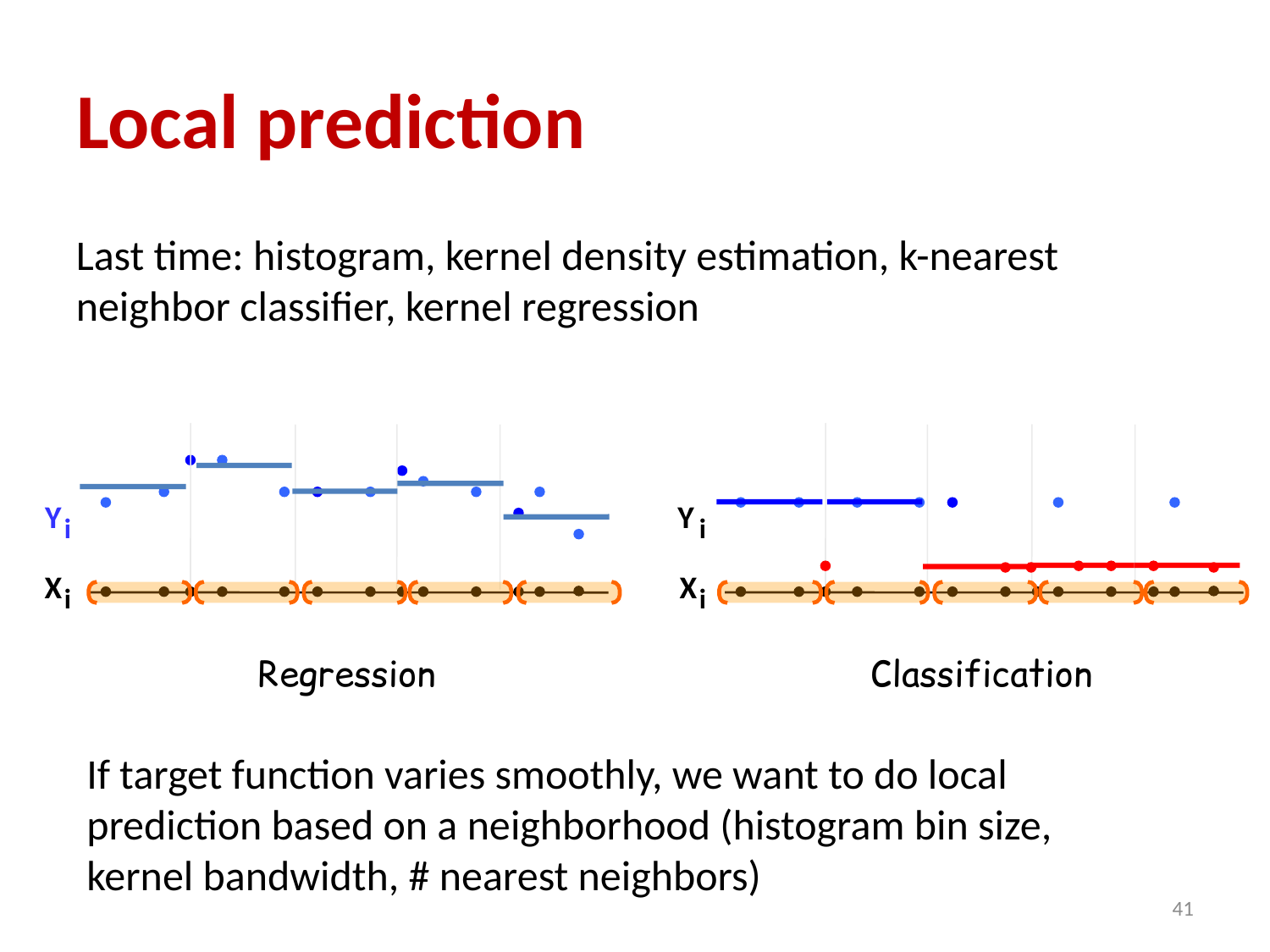

# Local prediction
Last time: histogram, kernel density estimation, k-nearest neighbor classifier, kernel regression

Y
i
X
i

Y
i
X
i

Regression
Classification
If target function varies smoothly, we want to do local prediction based on a neighborhood (histogram bin size, kernel bandwidth, # nearest neighbors)
41